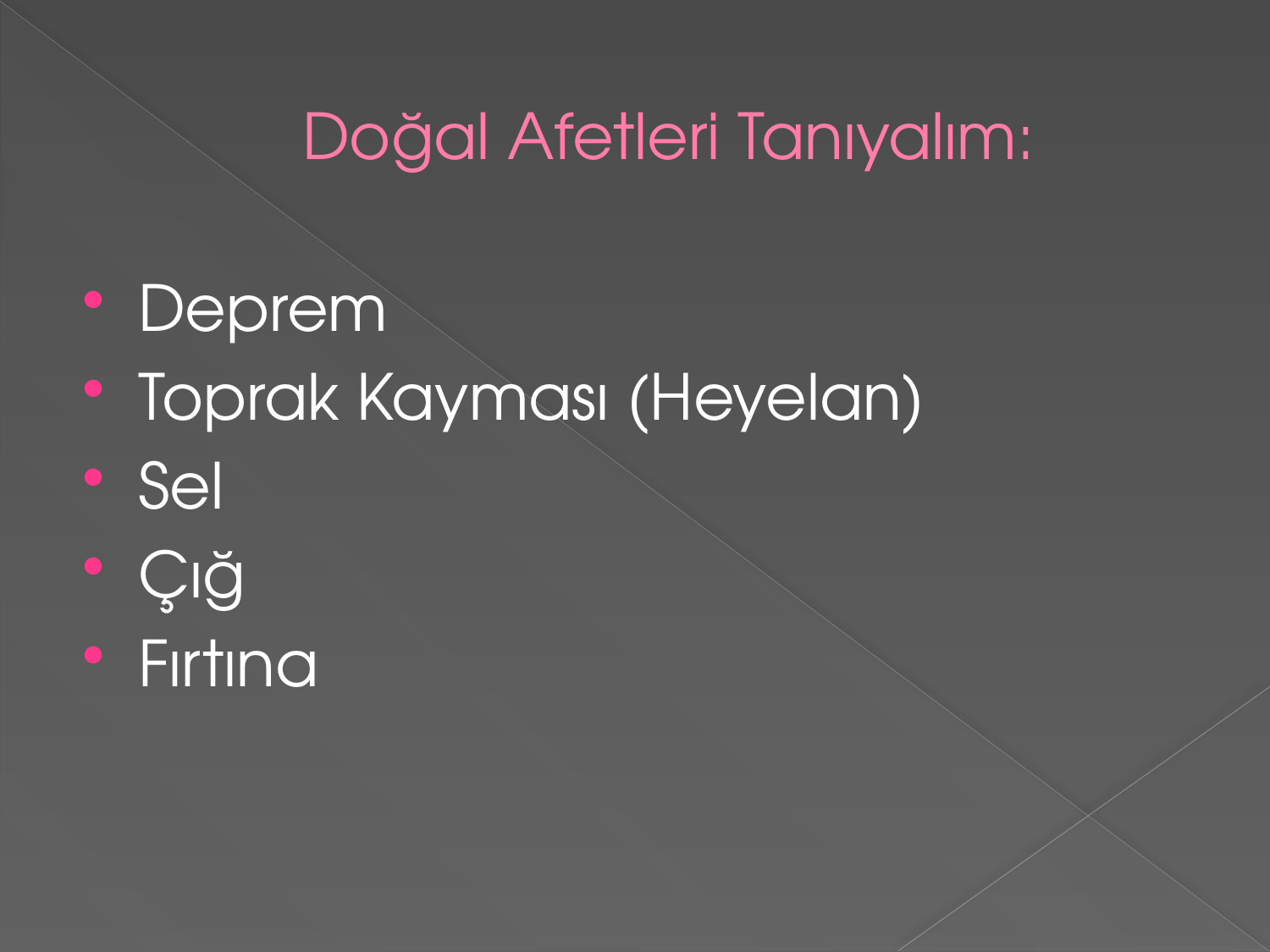

# Doğal Afetleri Tanıyalım:
Deprem
Toprak Kayması (Heyelan)
Sel
Çığ
Fırtına